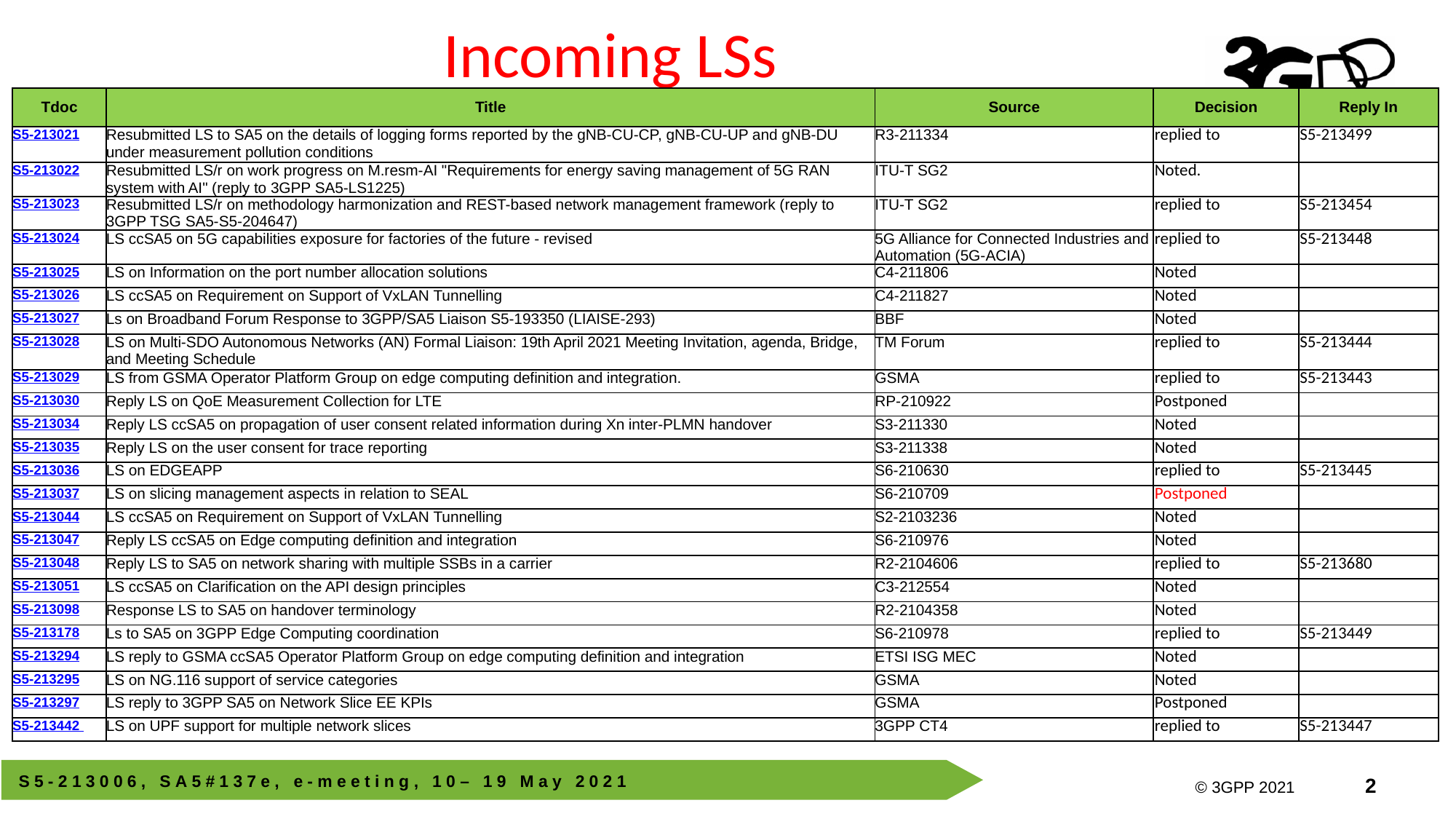

# Incoming LSs
| Tdoc | Title | Source | Decision | Reply In |
| --- | --- | --- | --- | --- |
| S5-213021 | Resubmitted LS to SA5 on the details of logging forms reported by the gNB-CU-CP, gNB-CU-UP and gNB-DU under measurement pollution conditions | R3-211334 | replied to | S5-213499 |
| S5-213022 | Resubmitted LS/r on work progress on M.resm-AI "Requirements for energy saving management of 5G RAN system with AI" (reply to 3GPP SA5-LS1225) | ITU-T SG2 | Noted. |  |
| S5-213023 | Resubmitted LS/r on methodology harmonization and REST-based network management framework (reply to 3GPP TSG SA5-S5-204647) | ITU-T SG2 | replied to | S5-213454 |
| S5-213024 | LS ccSA5 on 5G capabilities exposure for factories of the future - revised | 5G Alliance for Connected Industries and Automation (5G-ACIA) | replied to | S5-213448 |
| S5-213025 | LS on Information on the port number allocation solutions | C4-211806 | Noted |  |
| S5-213026 | LS ccSA5 on Requirement on Support of VxLAN Tunnelling | C4-211827 | Noted |  |
| S5-213027 | Ls on Broadband Forum Response to 3GPP/SA5 Liaison S5-193350 (LIAISE-293) | BBF | Noted |  |
| S5-213028 | LS on Multi-SDO Autonomous Networks (AN) Formal Liaison: 19th April 2021 Meeting Invitation, agenda, Bridge, and Meeting Schedule | TM Forum | replied to | S5-213444 |
| S5-213029 | LS from GSMA Operator Platform Group on edge computing definition and integration. | GSMA | replied to | S5-213443 |
| S5-213030 | Reply LS on QoE Measurement Collection for LTE | RP-210922 | Postponed |  |
| S5-213034 | Reply LS ccSA5 on propagation of user consent related information during Xn inter-PLMN handover | S3-211330 | Noted |  |
| S5-213035 | Reply LS on the user consent for trace reporting | S3-211338 | Noted |  |
| S5-213036 | LS on EDGEAPP | S6-210630 | replied to | S5-213445 |
| S5-213037 | LS on slicing management aspects in relation to SEAL | S6-210709 | Postponed |  |
| S5-213044 | LS ccSA5 on Requirement on Support of VxLAN Tunnelling | S2-2103236 | Noted |  |
| S5-213047 | Reply LS ccSA5 on Edge computing definition and integration | S6-210976 | Noted |  |
| S5-213048 | Reply LS to SA5 on network sharing with multiple SSBs in a carrier | R2-2104606 | replied to | S5-213680 |
| S5-213051 | LS ccSA5 on Clarification on the API design principles | C3-212554 | Noted |  |
| S5-213098 | Response LS to SA5 on handover terminology | R2-2104358 | Noted |  |
| S5-213178 | Ls to SA5 on 3GPP Edge Computing coordination | S6-210978 | replied to | S5-213449 |
| S5-213294 | LS reply to GSMA ccSA5 Operator Platform Group on edge computing definition and integration | ETSI ISG MEC | Noted |  |
| S5-213295 | LS on NG.116 support of service categories | GSMA | Noted |  |
| S5-213297 | LS reply to 3GPP SA5 on Network Slice EE KPIs | GSMA | Postponed |  |
| S5-213442 | LS on UPF support for multiple network slices | 3GPP CT4 | replied to | S5-213447 |